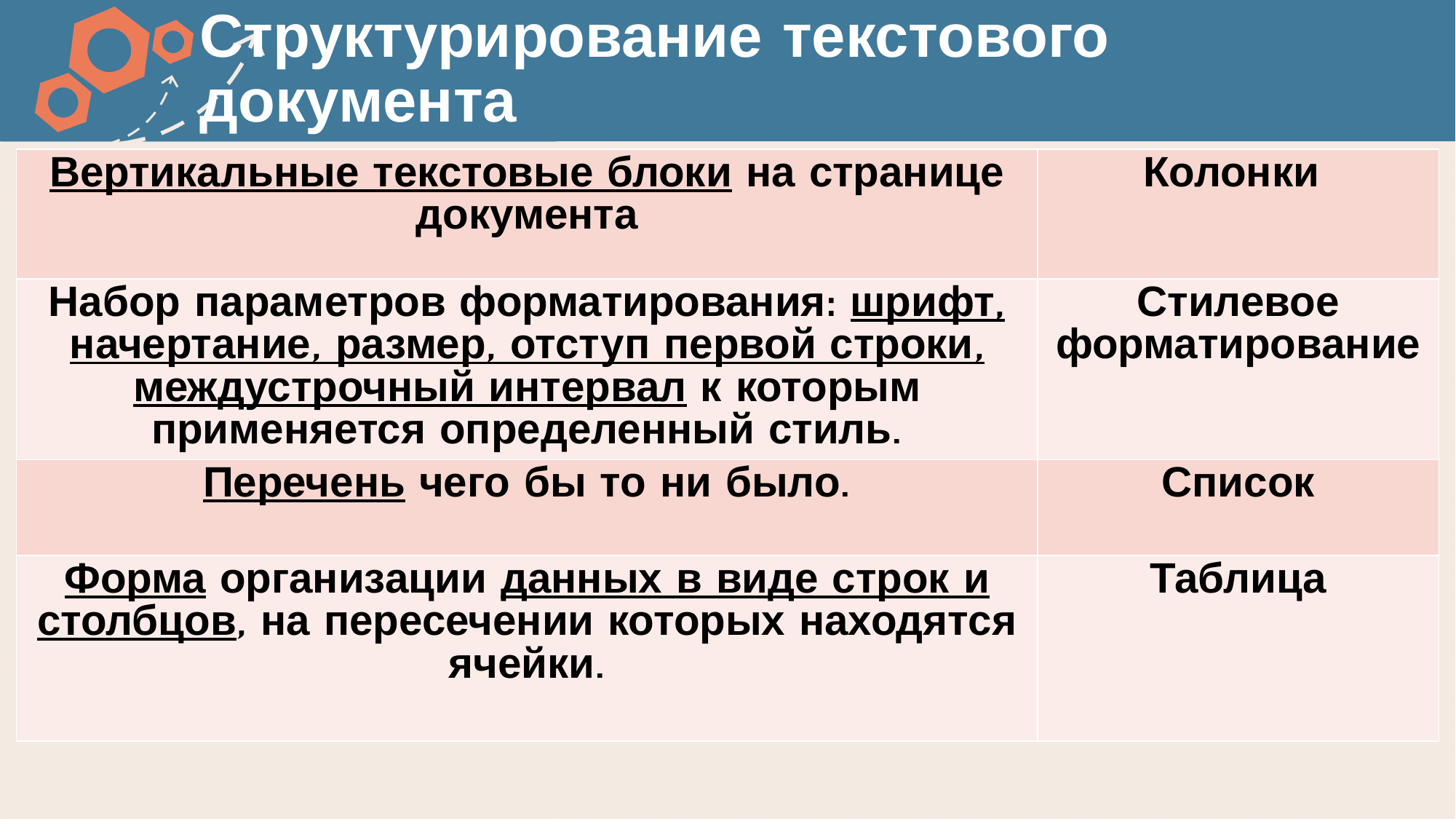

# Структурирование текстового документа
| Вертикальные текстовые блоки на странице документа | Колонки |
| --- | --- |
| Набор параметров форматирования: шрифт, начертание, размер, отступ первой строки, междустрочный интервал к которым применяется определенный стиль. | Стилевое форматирование |
| Перечень чего бы то ни было. | Список |
| Форма организации данных в виде строк и столбцов, на пересечении которых находятся ячейки. | Таблица |